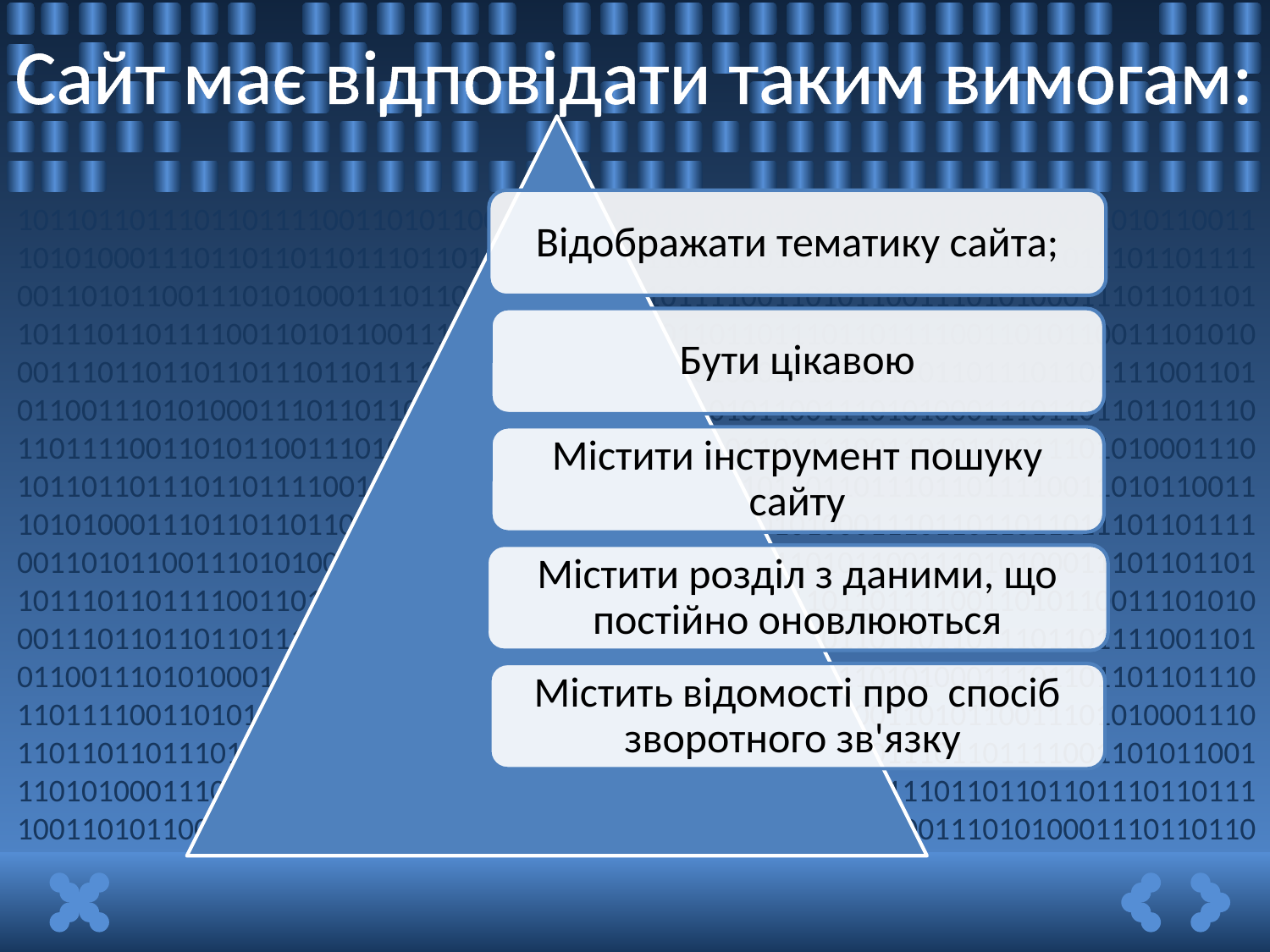

# Сайт має відповідати таким вимогам:
Відображати тематику сайта;
Бути цікавою
Містити інструмент пошуку сайту
Містити розділ з даними, що постійно оновлюються
Містить відомості про  спосіб зворотного зв'язку